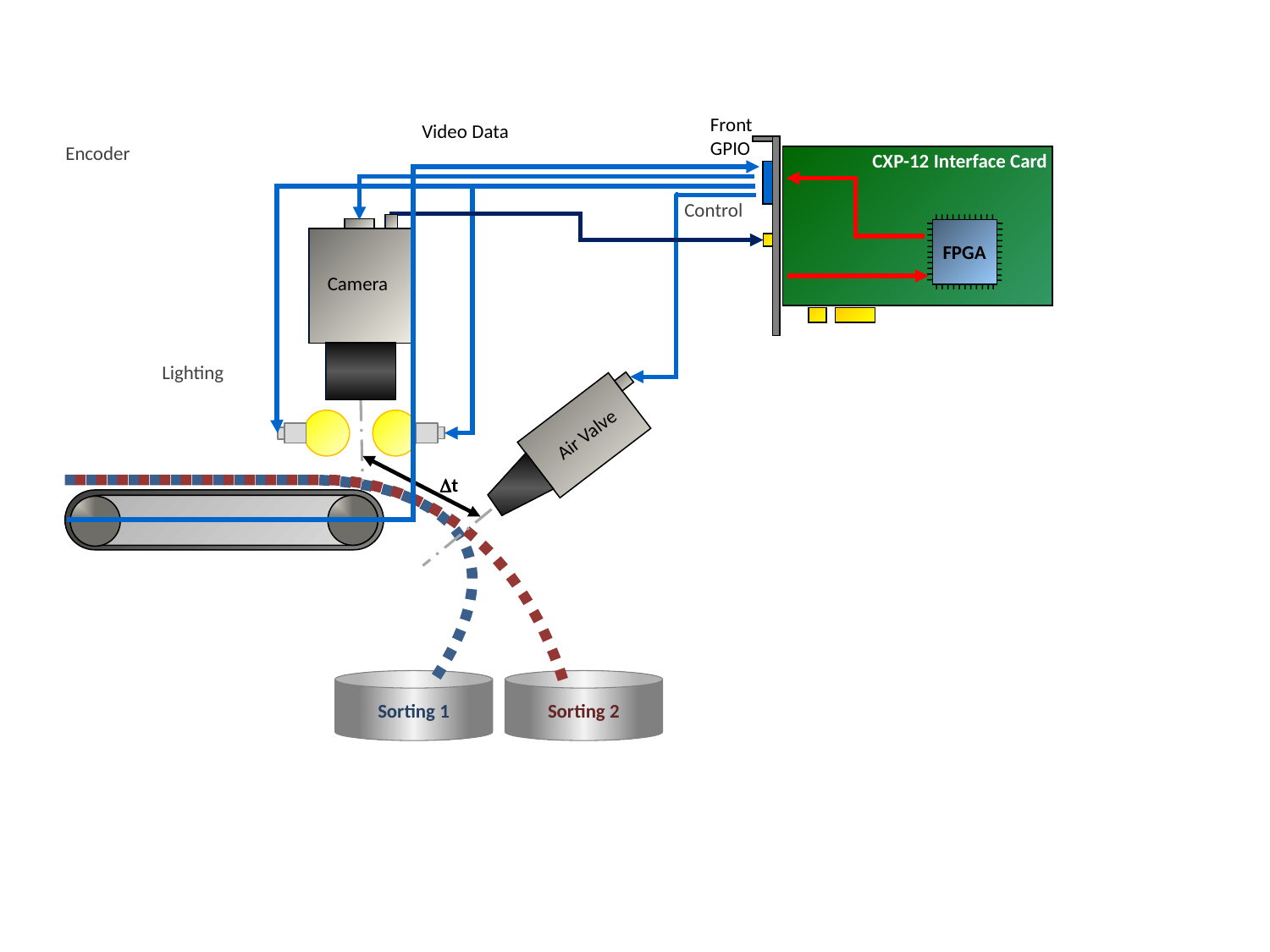

CXP-12 Interface Card

FPGA

Front GPIO
Video Data
Encoder
Control
Camera

Lighting

Air Valve

Δt

Sorting 1
Sorting 2